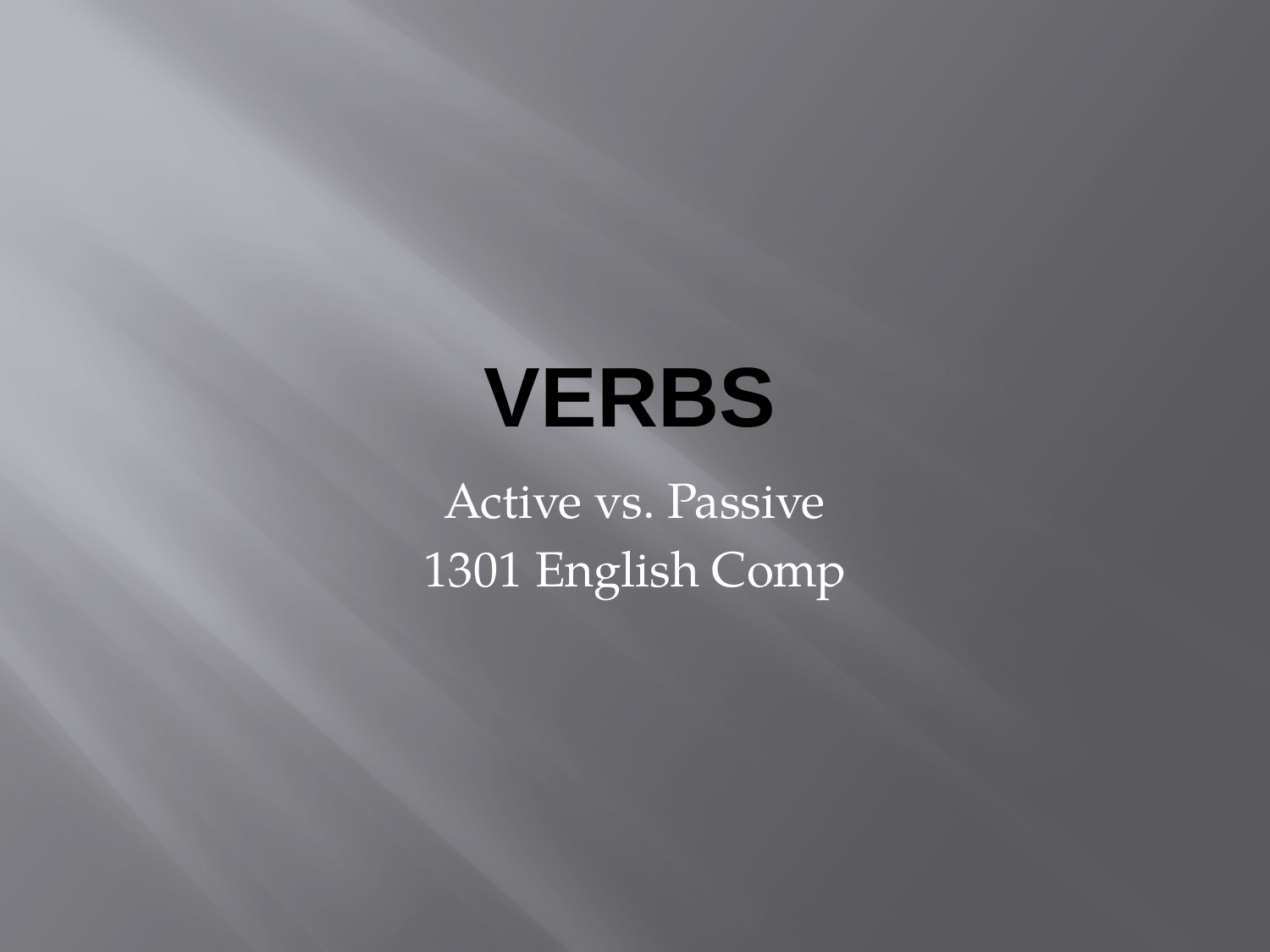

# Verbs
Active vs. Passive
1301 English Comp